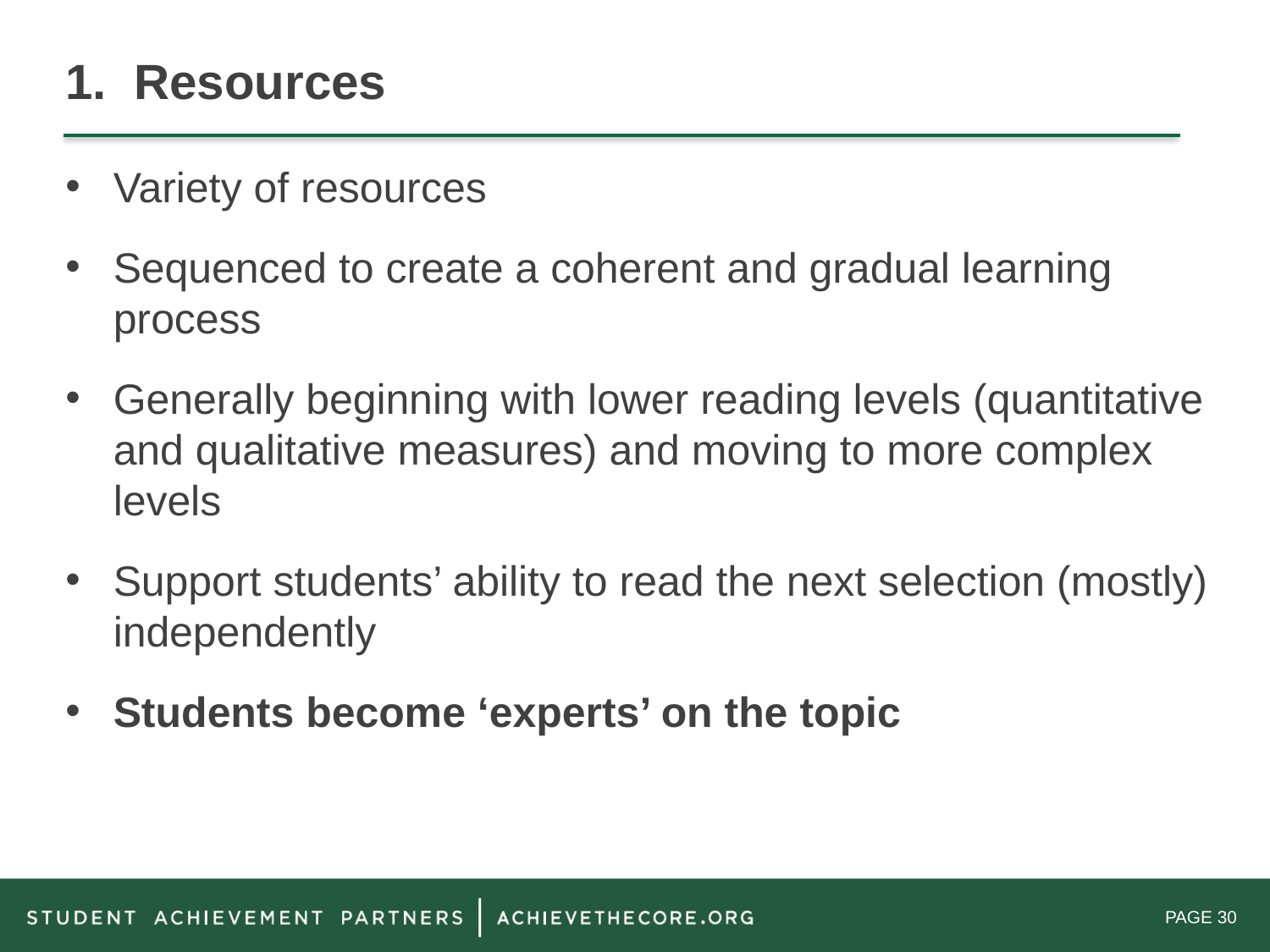

# 1.  Resources
Variety of resources
Sequenced to create a coherent and gradual learning process
Generally beginning with lower reading levels (quantitative and qualitative measures) and moving to more complex levels
Support students’ ability to read the next selection (mostly) independently
Students become ‘experts’ on the topic